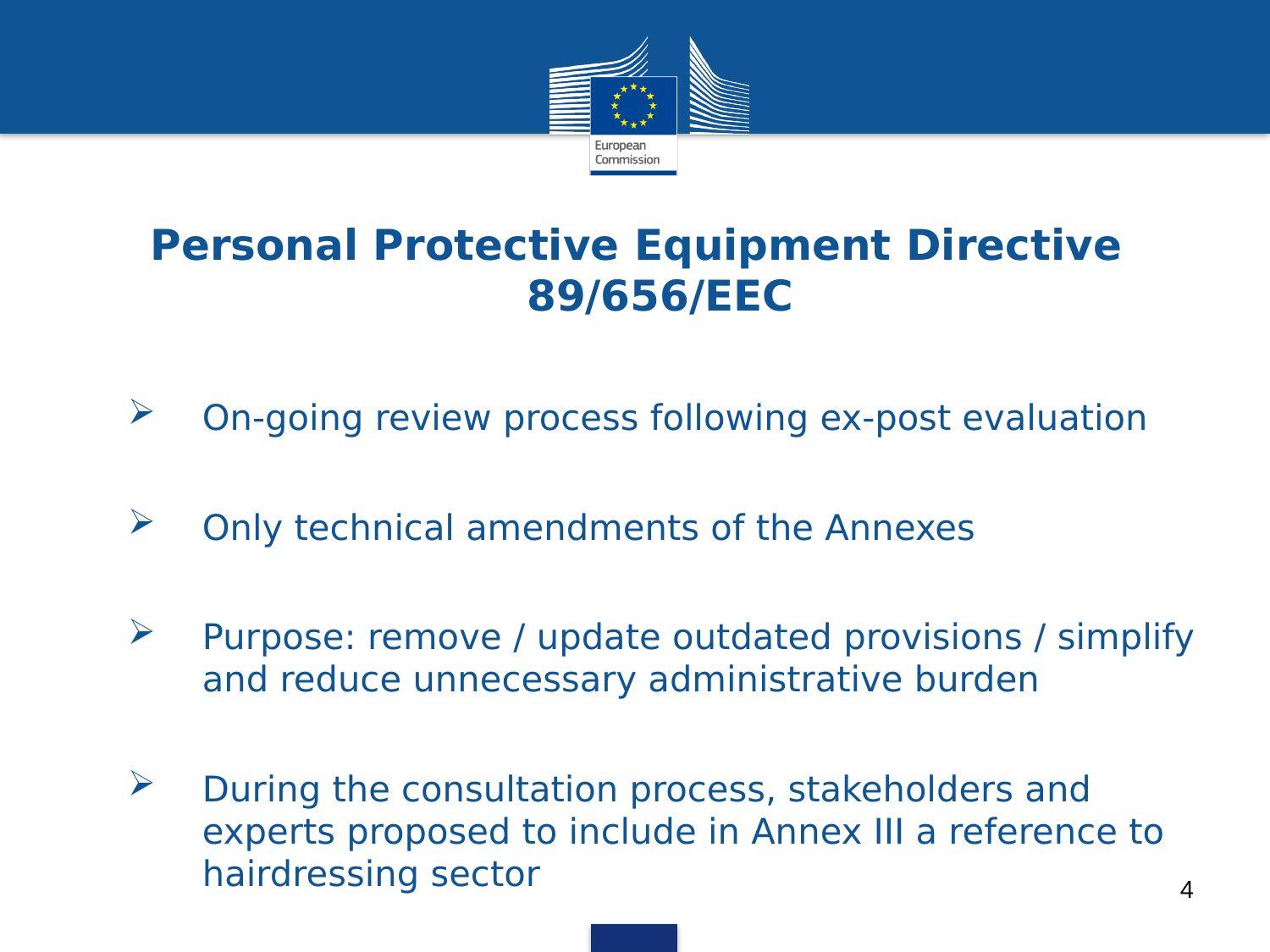

#
Personal Protective Equipment Directive 89/656/EEC

On-going review process following ex-post evaluation

Only technical amendments of the Annexes

Purpose: remove / update outdated provisions / simplify and reduce unnecessary administrative burden

During the consultation process, stakeholders and experts proposed to include in Annex III a reference to hairdressing sector

4